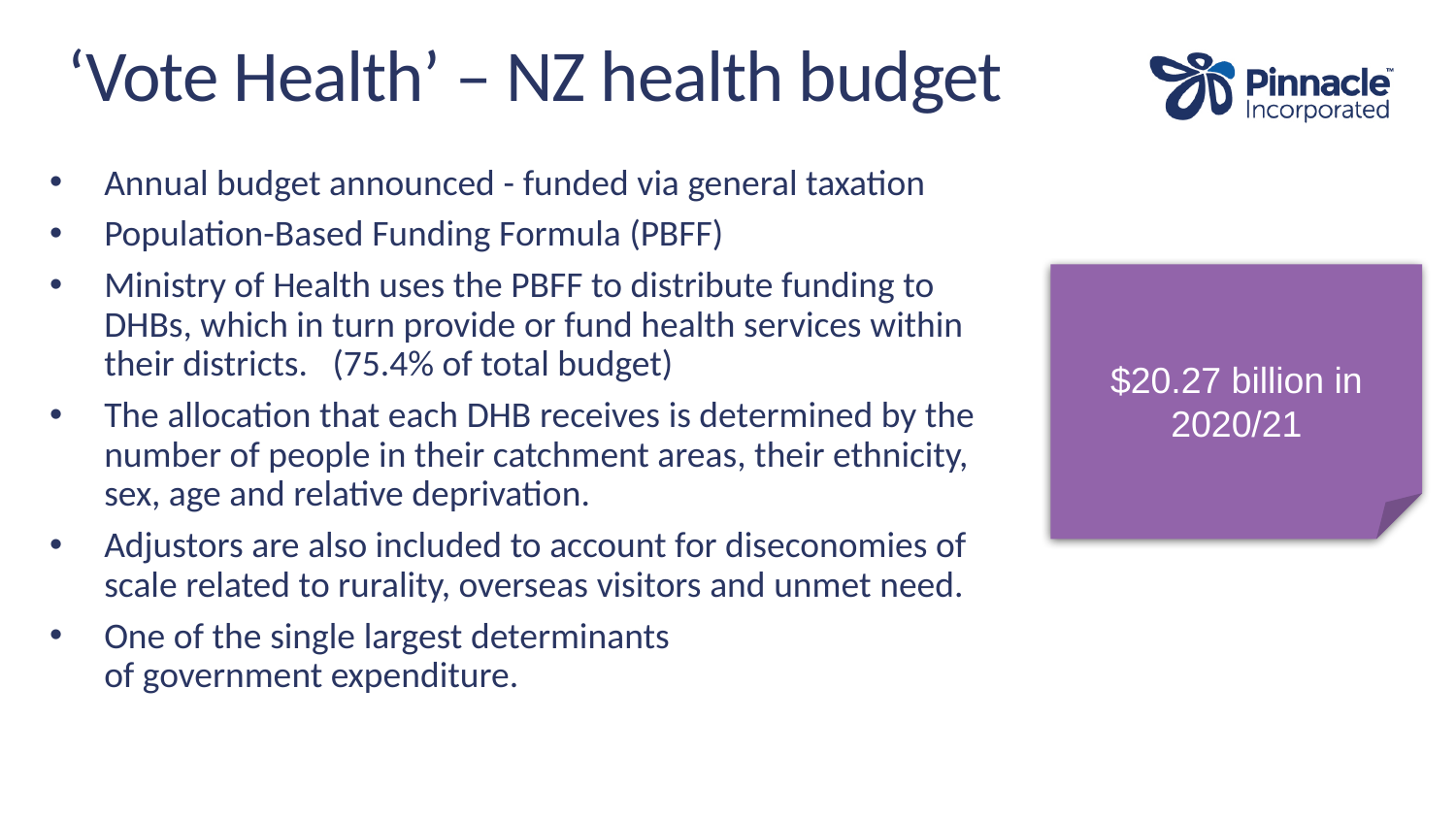

# ‘Vote Health’ – NZ health budget
Annual budget announced - funded via general taxation
Population-Based Funding Formula (PBFF)
Ministry of Health uses the PBFF to distribute funding to DHBs, which in turn provide or fund health services within their districts.   (75.4% of total budget)
The allocation that each DHB receives is determined by the number of people in their catchment areas, their ethnicity, sex, age and relative deprivation.
Adjustors are also included to account for diseconomies of scale related to rurality, overseas visitors and unmet need.
One of the single largest determinants of government expenditure.

$20.27 billion in 2020/21